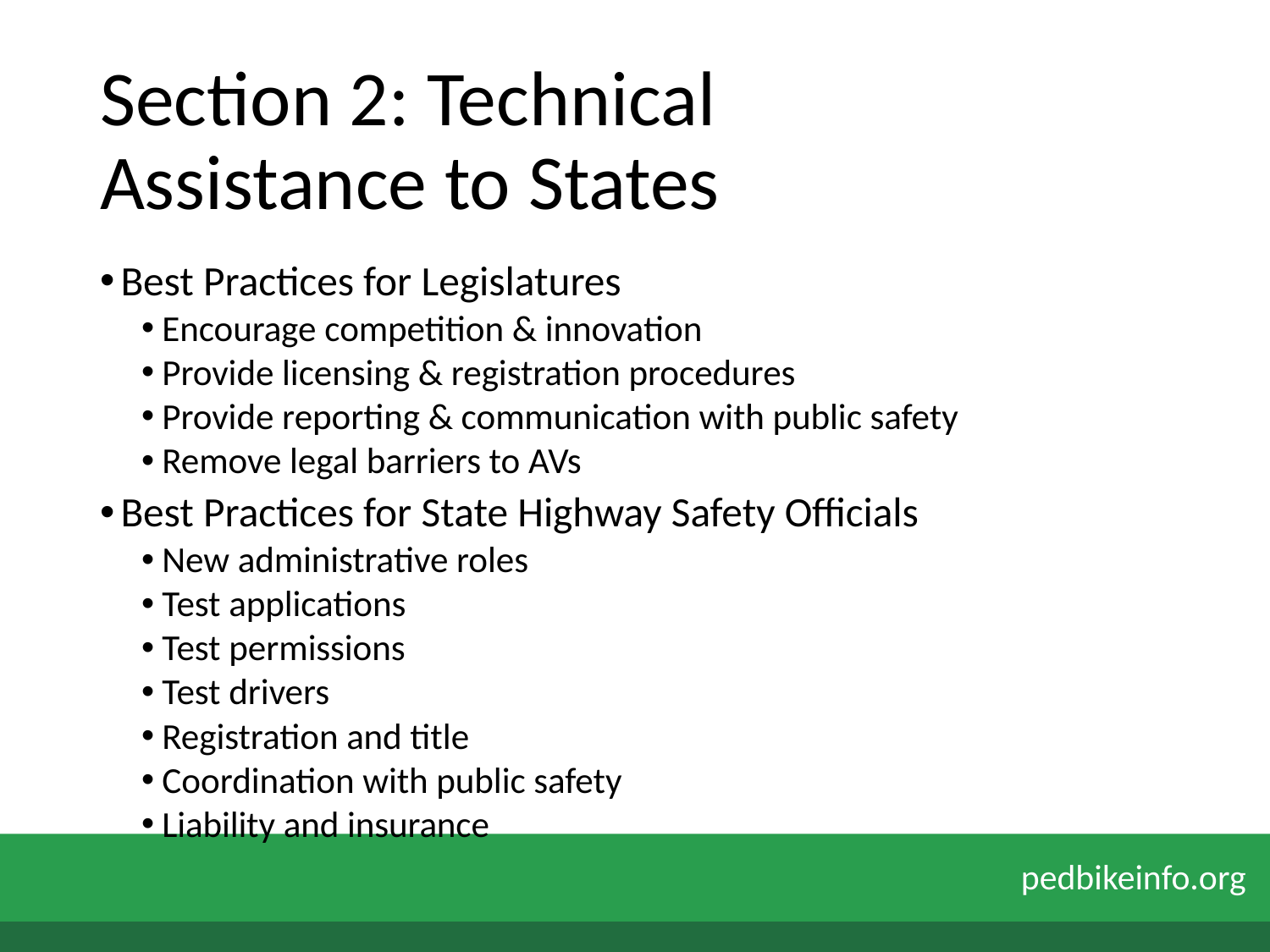

# Section 2: Technical Assistance to States
Best Practices for Legislatures
Encourage competition & innovation
Provide licensing & registration procedures
Provide reporting & communication with public safety
Remove legal barriers to AVs
Best Practices for State Highway Safety Officials
New administrative roles
Test applications
Test permissions
Test drivers
Registration and title
Coordination with public safety
Liability and insurance